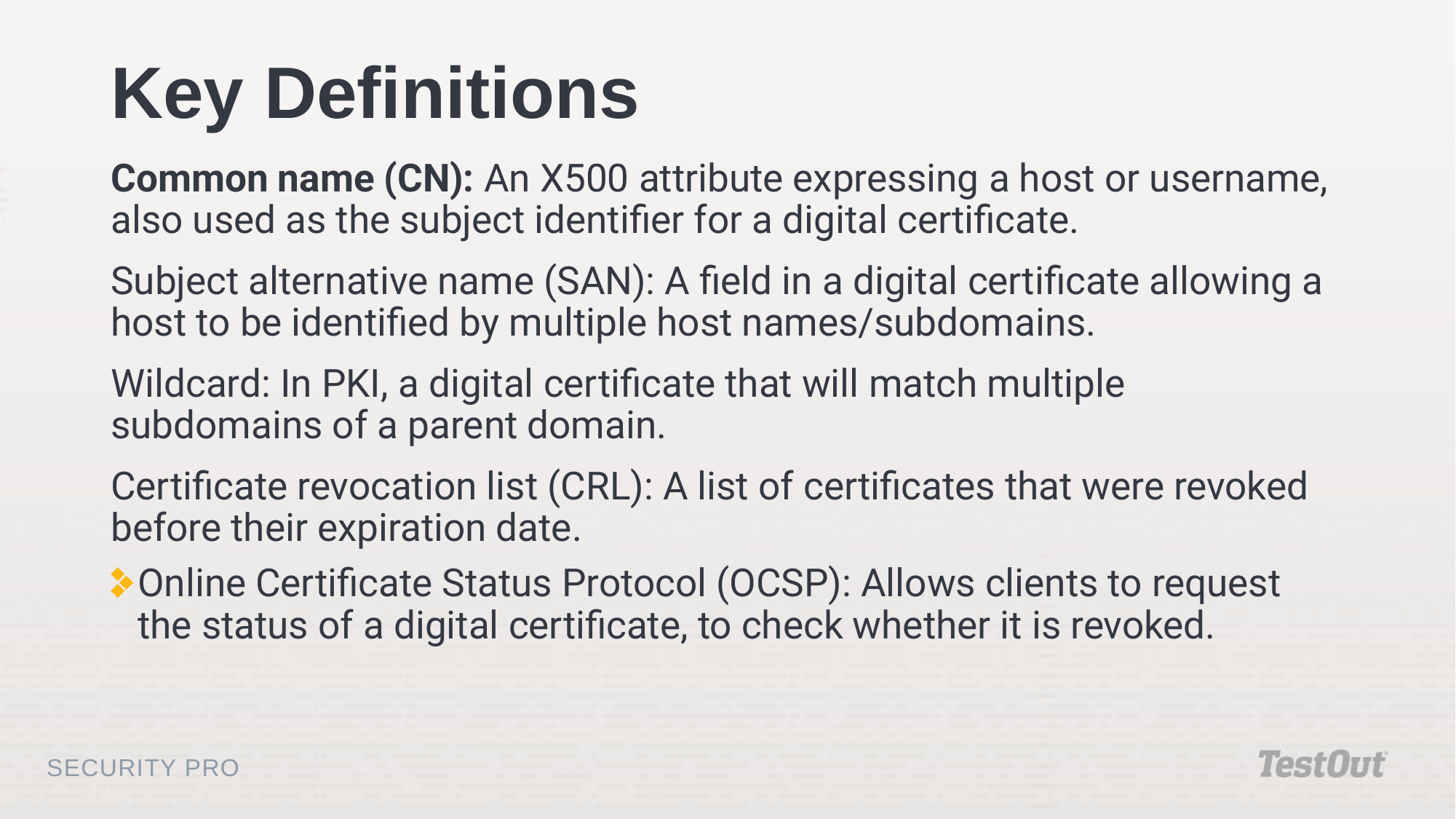

# Key Definitions
Common name (CN): An X500 attribute expressing a host or username, also used as the subject identifier for a digital certificate.
Subject alternative name (SAN): A field in a digital certificate allowing a host to be identified by multiple host names/subdomains.
Wildcard: In PKI, a digital certificate that will match multiple subdomains of a parent domain.
Certificate revocation list (CRL): A list of certificates that were revoked before their expiration date.
Online Certificate Status Protocol (OCSP): Allows clients to request the status of a digital certificate, to check whether it is revoked.
Security Pro